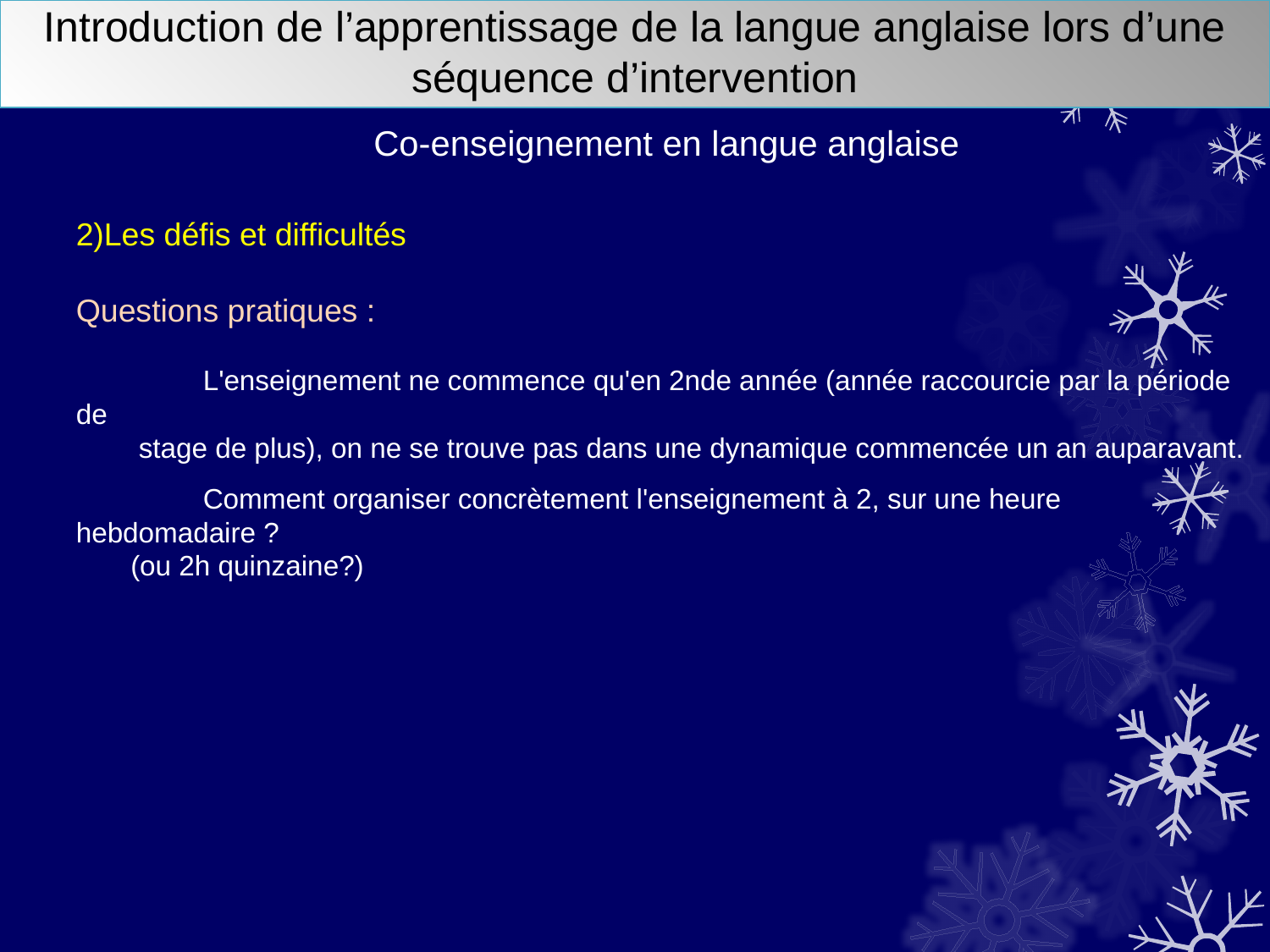

# Introduction de l’apprentissage de la langue anglaise lors d’une séquence d’intervention
Co-enseignement en langue anglaise

2)Les défis et difficultés

Questions pratiques :

	L'enseignement ne commence qu'en 2nde année (année raccourcie par la période de
        stage de plus), on ne se trouve pas dans une dynamique commencée un an auparavant.

	Comment organiser concrètement l'enseignement à 2, sur une heure hebdomadaire ?
       (ou 2h quinzaine?)